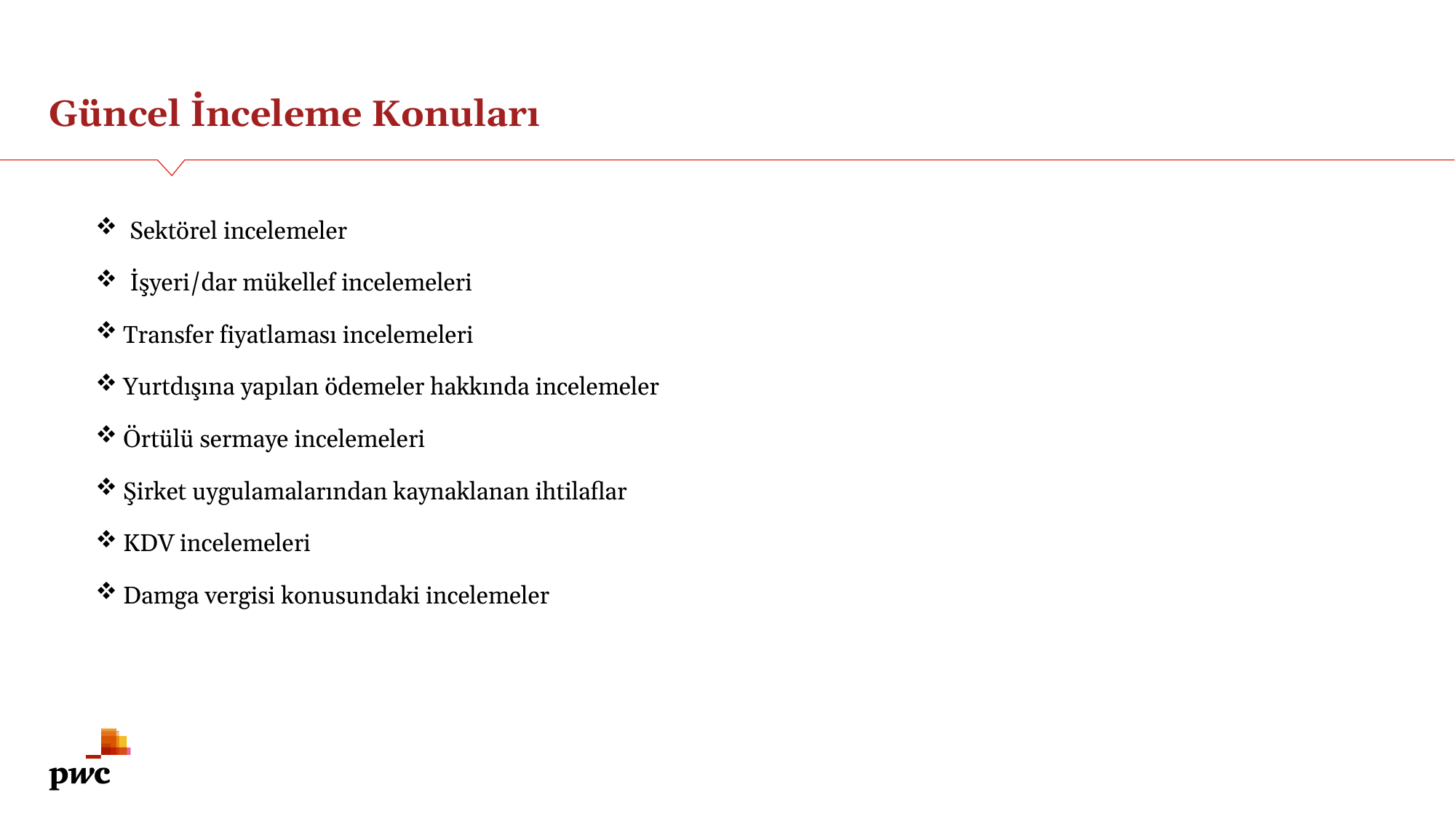

# Güncel İnceleme Konuları
Sektörel incelemeler
İşyeri/dar mükellef incelemeleri
Transfer fiyatlaması incelemeleri
Yurtdışına yapılan ödemeler hakkında incelemeler
Örtülü sermaye incelemeleri
Şirket uygulamalarından kaynaklanan ihtilaflar
KDV incelemeleri
Damga vergisi konusundaki incelemeler